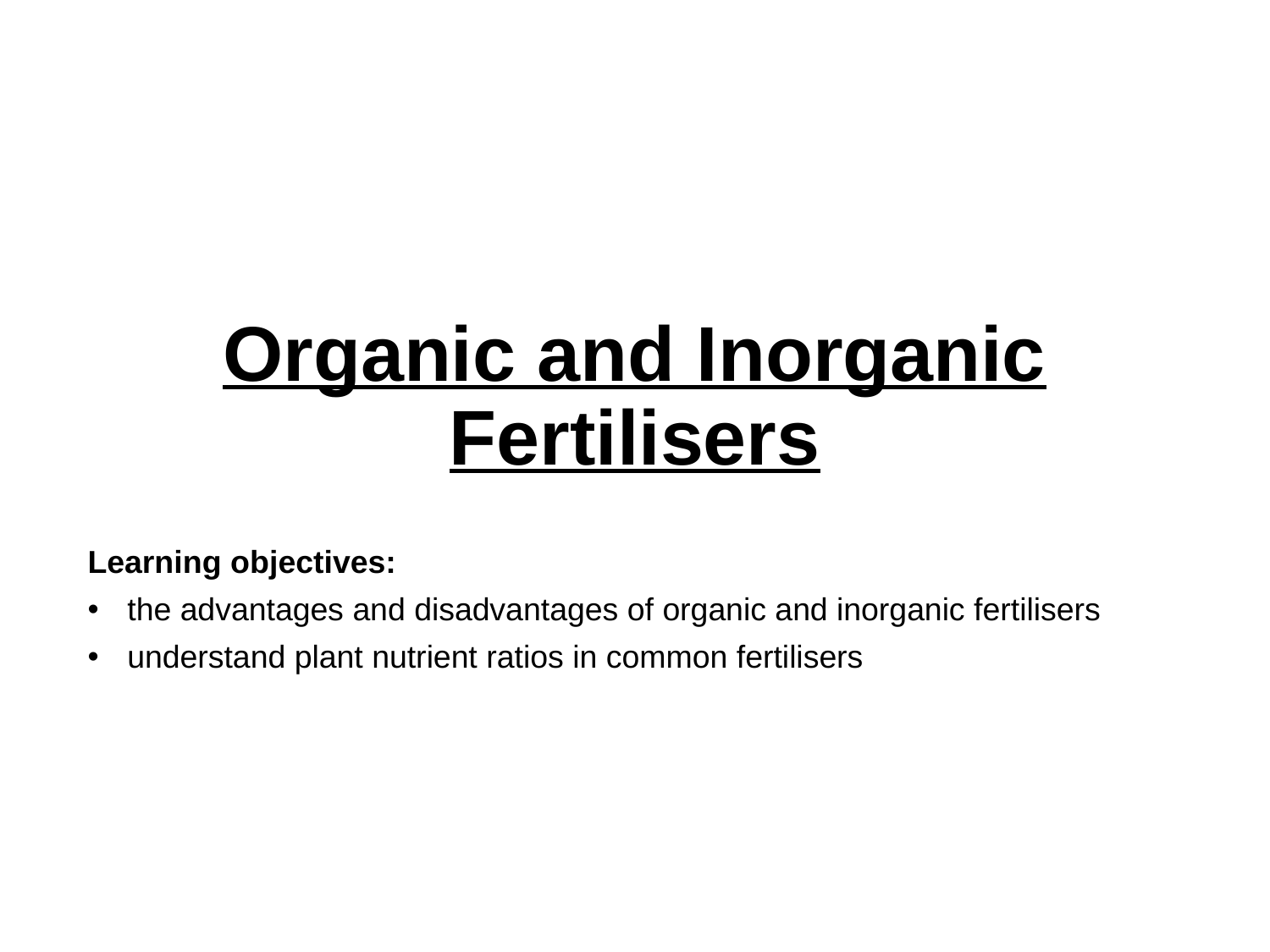

# Organic and Inorganic Fertilisers
Learning objectives:
the advantages and disadvantages of organic and inorganic fertilisers
understand plant nutrient ratios in common fertilisers